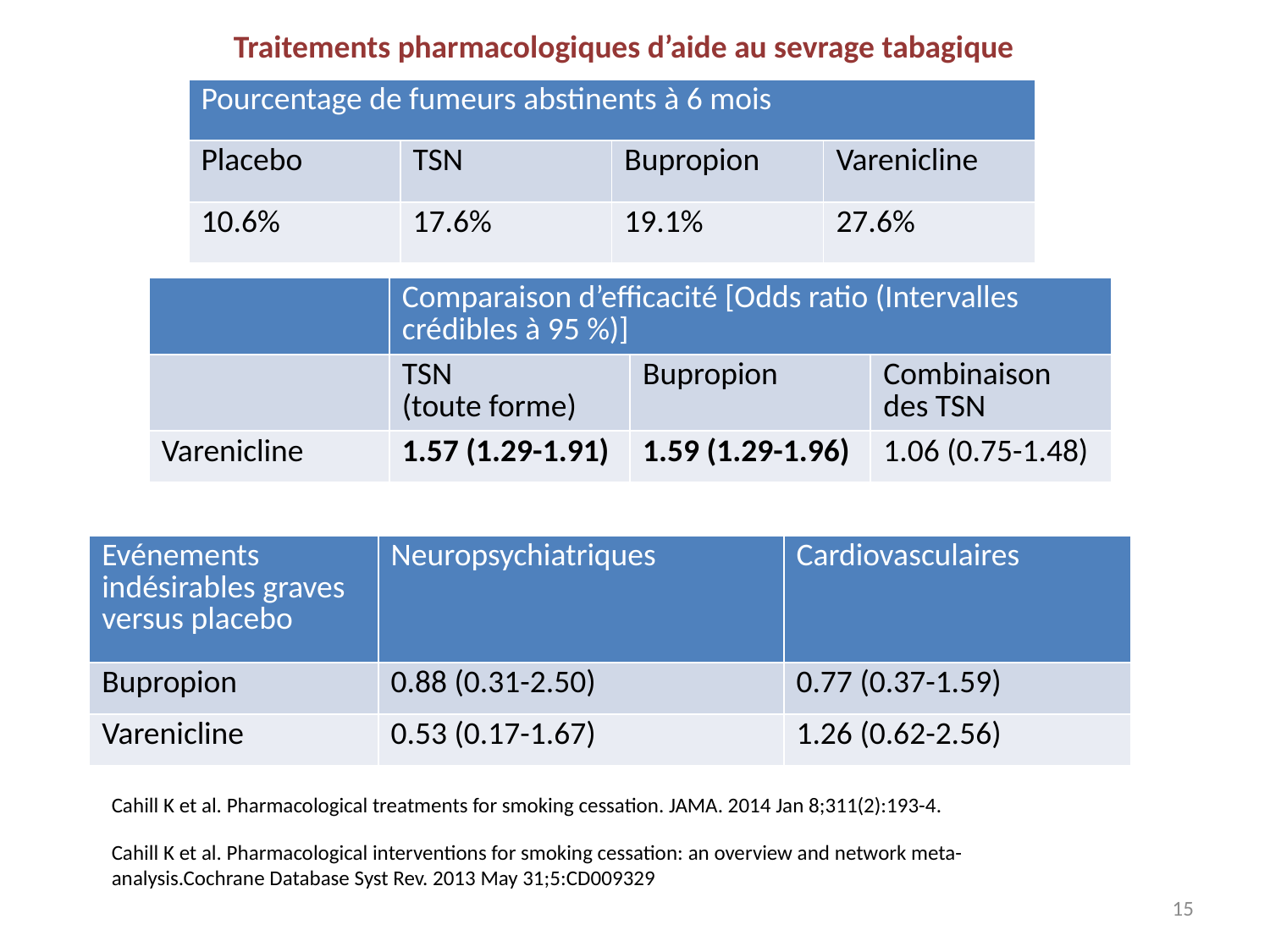

Traitements pharmacologiques d’aide au sevrage tabagique
| Pourcentage de fumeurs abstinents à 6 mois |  |  |  |
| --- | --- | --- | --- |
| Placebo | TSN | Bupropion | Varenicline |
| 10.6% | 17.6% | 19.1% | 27.6% |
|  | Comparaison d’efficacité [Odds ratio (Intervalles crédibles à 95 %)] |  |  |
| --- | --- | --- | --- |
|  | TSN (toute forme) | Bupropion | Combinaison des TSN |
| Varenicline | 1.57 (1.29-1.91) | 1.59 (1.29-1.96) | 1.06 (0.75-1.48) |
| Evénements indésirables graves versus placebo | Neuropsychiatriques | Cardiovasculaires |
| --- | --- | --- |
| Bupropion | 0.88 (0.31-2.50) | 0.77 (0.37-1.59) |
| Varenicline | 0.53 (0.17-1.67) | 1.26 (0.62-2.56) |
Cahill K et al. Pharmacological treatments for smoking cessation. JAMA. 2014 Jan 8;311(2):193-4.

Cahill K et al. Pharmacological interventions for smoking cessation: an overview and network meta-analysis.Cochrane Database Syst Rev. 2013 May 31;5:CD009329
15